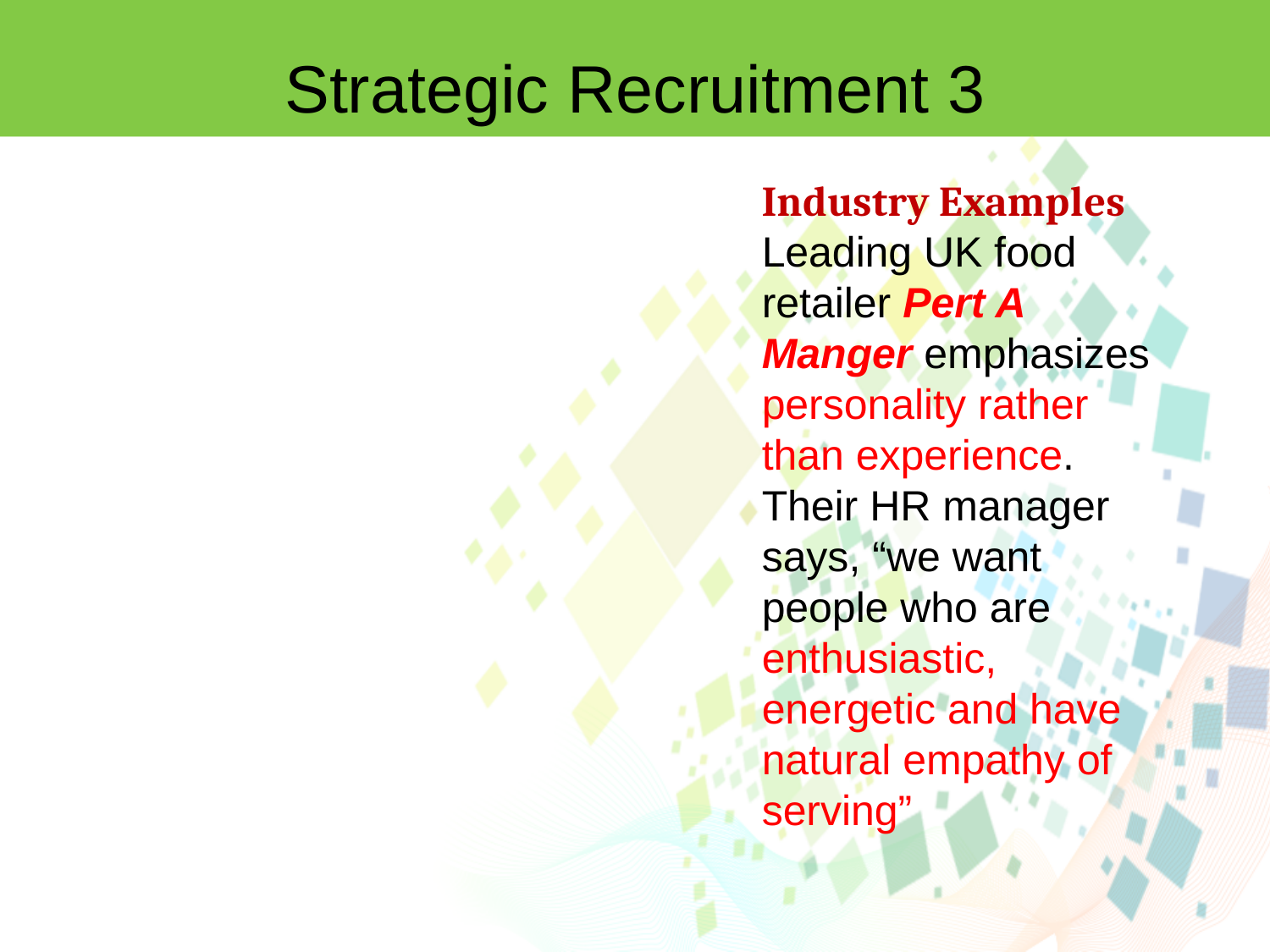

Strategic Recruitment 3
Industry Examples
Leading UK food retailer Pert A Manger emphasizes personality rather than experience. Their HR manager says, “we want people who are enthusiastic, energetic and have natural empathy of serving”